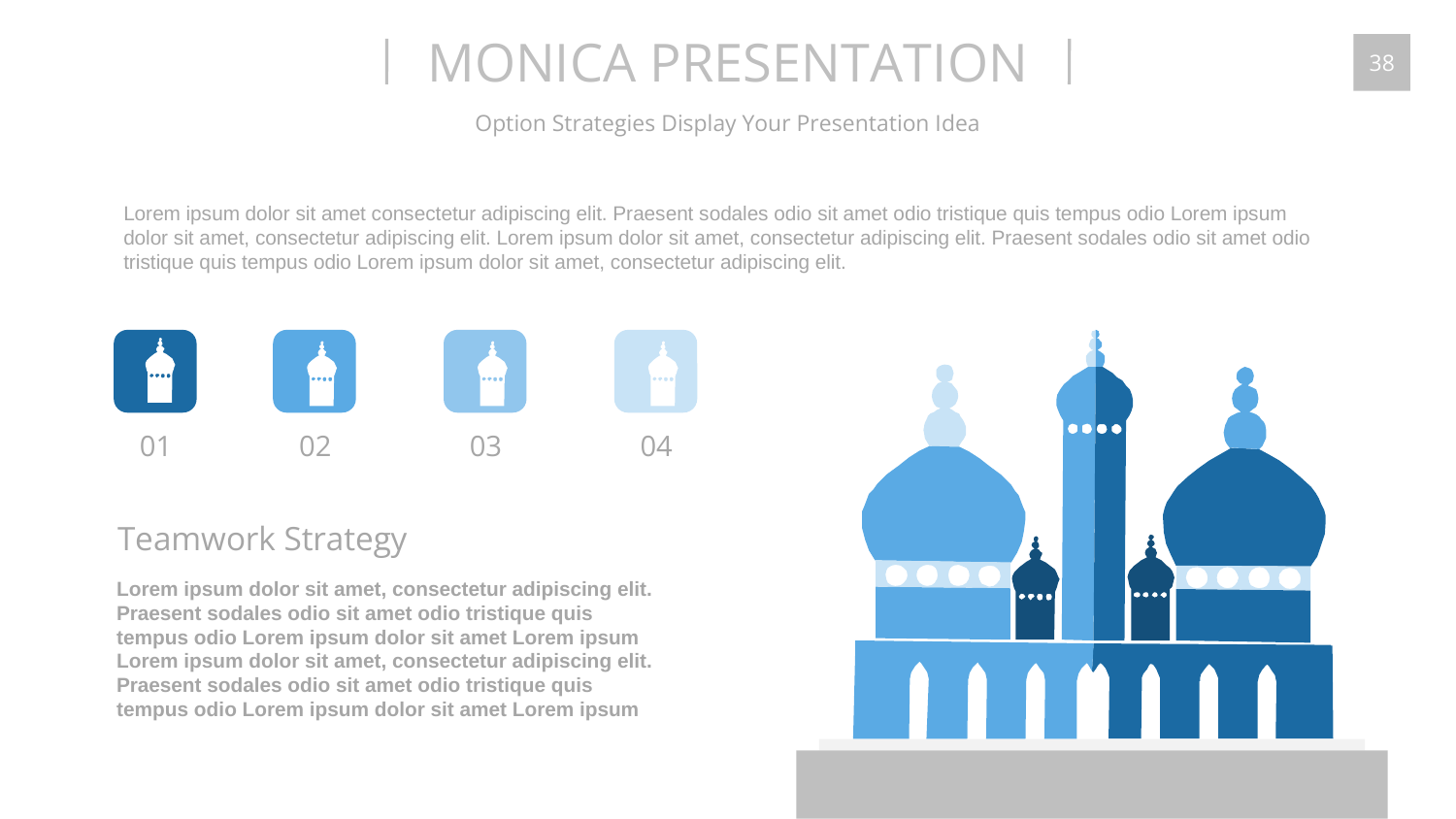

MONICA PRESENTATION
38
Option Strategies Display Your Presentation Idea
Lorem ipsum dolor sit amet consectetur adipiscing elit. Praesent sodales odio sit amet odio tristique quis tempus odio Lorem ipsum dolor sit amet, consectetur adipiscing elit. Lorem ipsum dolor sit amet, consectetur adipiscing elit. Praesent sodales odio sit amet odio tristique quis tempus odio Lorem ipsum dolor sit amet, consectetur adipiscing elit.

01

02

03

04

Teamwork Strategy
Lorem ipsum dolor sit amet, consectetur adipiscing elit. Praesent sodales odio sit amet odio tristique quis tempus odio Lorem ipsum dolor sit amet Lorem ipsum Lorem ipsum dolor sit amet, consectetur adipiscing elit. Praesent sodales odio sit amet odio tristique quis tempus odio Lorem ipsum dolor sit amet Lorem ipsum